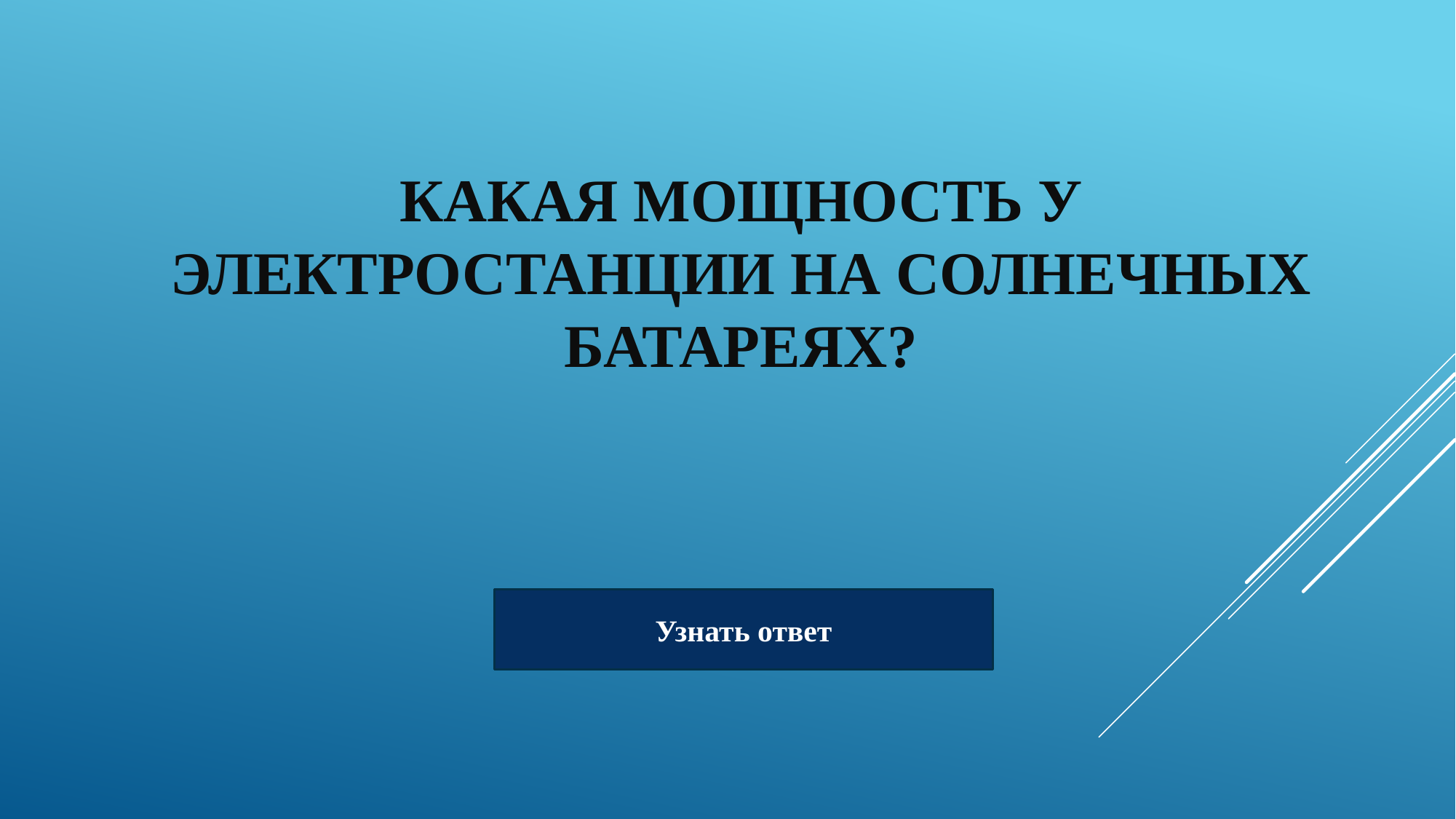

# Какая мощность у электростанции на солнечных батареях?